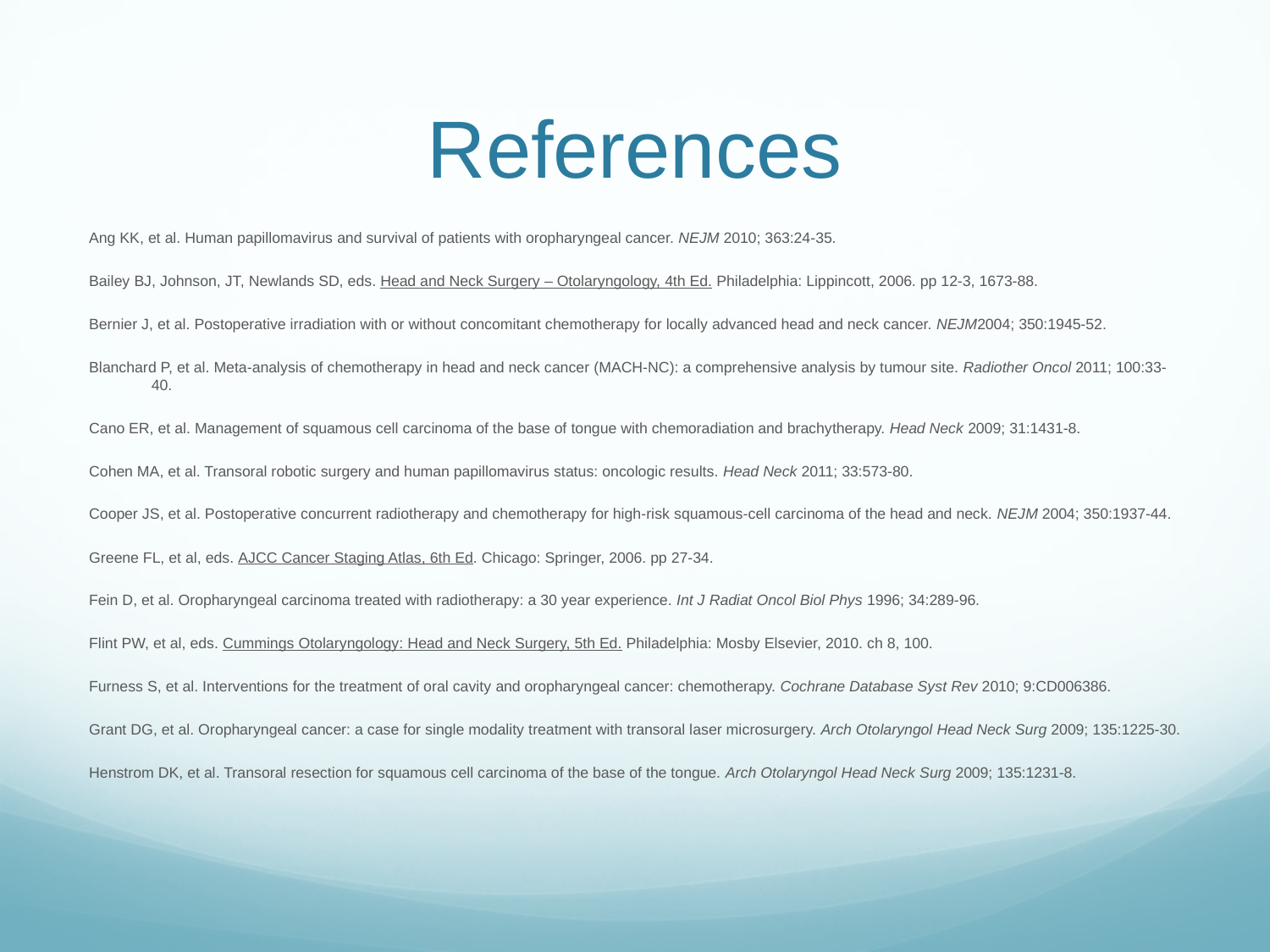

# References
Ang KK, et al. Human papillomavirus and survival of patients with oropharyngeal cancer. NEJM 2010; 363:24-35.
Bailey BJ, Johnson, JT, Newlands SD, eds. Head and Neck Surgery – Otolaryngology, 4th Ed. Philadelphia: Lippincott, 2006. pp 12-3, 1673-88.
Bernier J, et al. Postoperative irradiation with or without concomitant chemotherapy for locally advanced head and neck cancer. NEJM2004; 350:1945-52.
Blanchard P, et al. Meta-analysis of chemotherapy in head and neck cancer (MACH-NC): a comprehensive analysis by tumour site. Radiother Oncol 2011; 100:33-40.
Cano ER, et al. Management of squamous cell carcinoma of the base of tongue with chemoradiation and brachytherapy. Head Neck 2009; 31:1431-8.
Cohen MA, et al. Transoral robotic surgery and human papillomavirus status: oncologic results. Head Neck 2011; 33:573-80.
Cooper JS, et al. Postoperative concurrent radiotherapy and chemotherapy for high-risk squamous-cell carcinoma of the head and neck. NEJM 2004; 350:1937-44.
Greene FL, et al, eds. AJCC Cancer Staging Atlas, 6th Ed. Chicago: Springer, 2006. pp 27-34.
Fein D, et al. Oropharyngeal carcinoma treated with radiotherapy: a 30 year experience. Int J Radiat Oncol Biol Phys 1996; 34:289-96.
Flint PW, et al, eds. Cummings Otolaryngology: Head and Neck Surgery, 5th Ed. Philadelphia: Mosby Elsevier, 2010. ch 8, 100.
Furness S, et al. Interventions for the treatment of oral cavity and oropharyngeal cancer: chemotherapy. Cochrane Database Syst Rev 2010; 9:CD006386.
Grant DG, et al. Oropharyngeal cancer: a case for single modality treatment with transoral laser microsurgery. Arch Otolaryngol Head Neck Surg 2009; 135:1225-30.
Henstrom DK, et al. Transoral resection for squamous cell carcinoma of the base of the tongue. Arch Otolaryngol Head Neck Surg 2009; 135:1231-8.